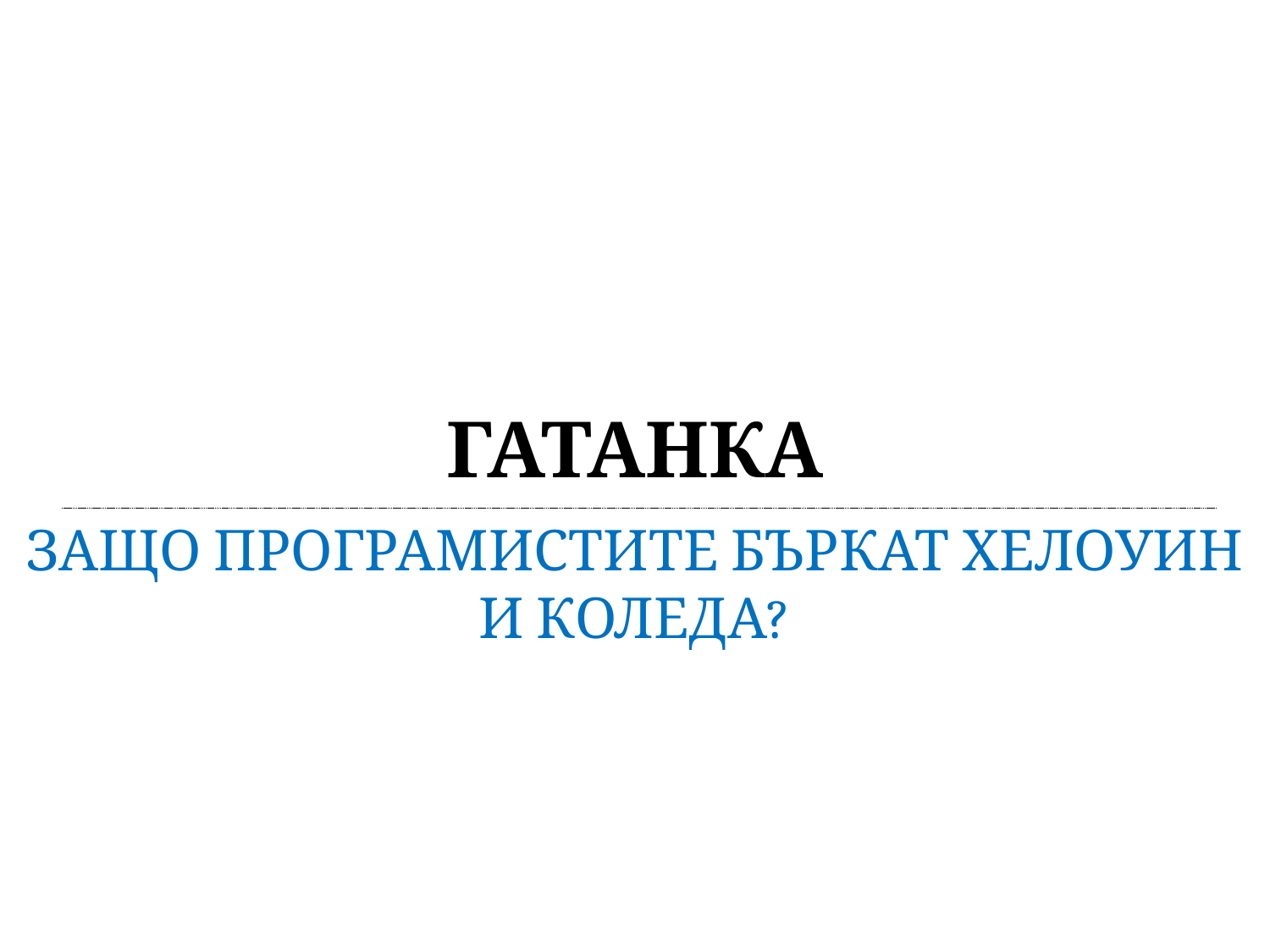

# Гатанка
Защо програмистите бъркат Хелоуин и Коледа?